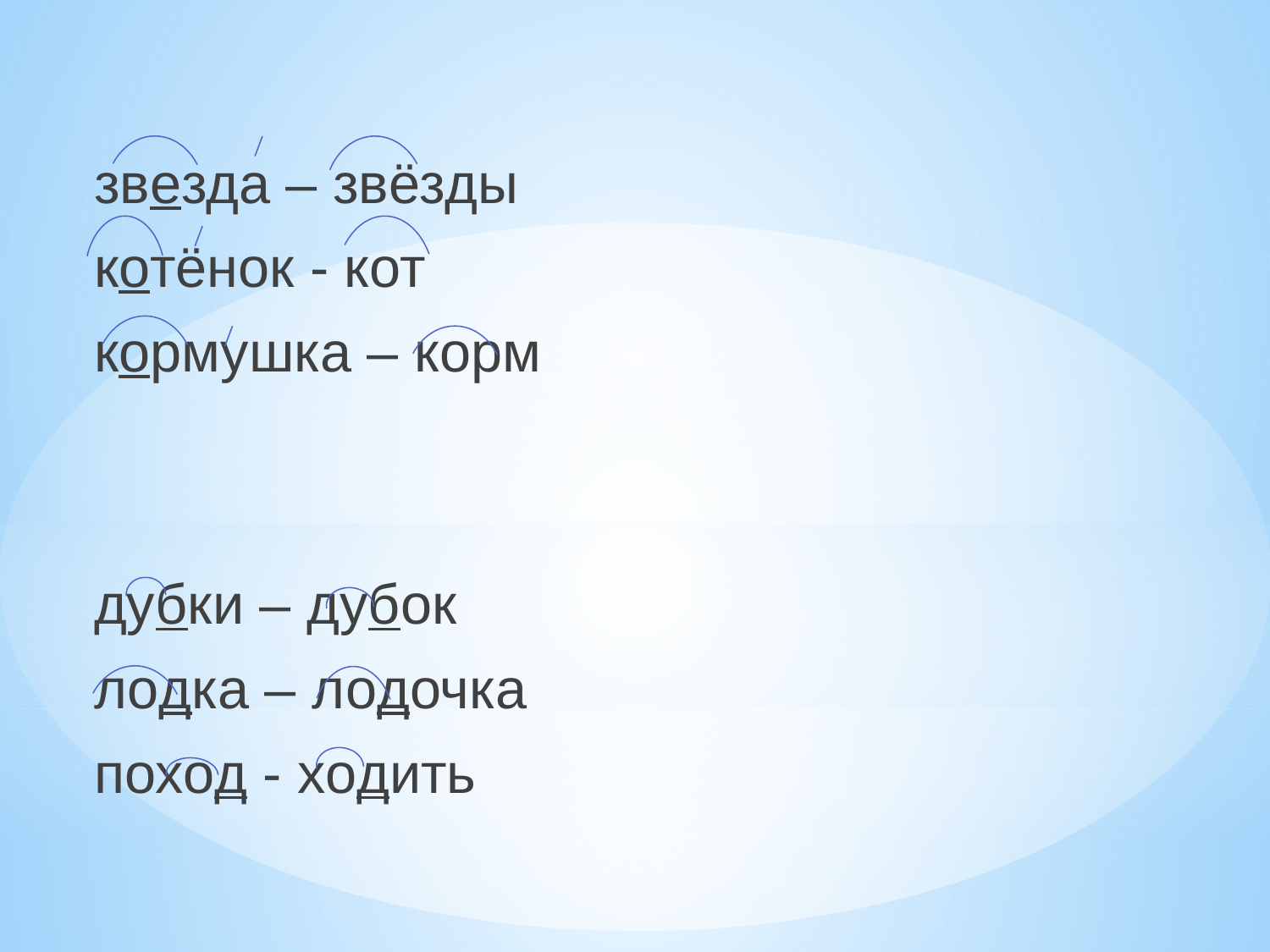

звезда – звёзды
котёнок - кот
кормушка – корм

дубки – дубок
лодка – лодочка
поход - ходить